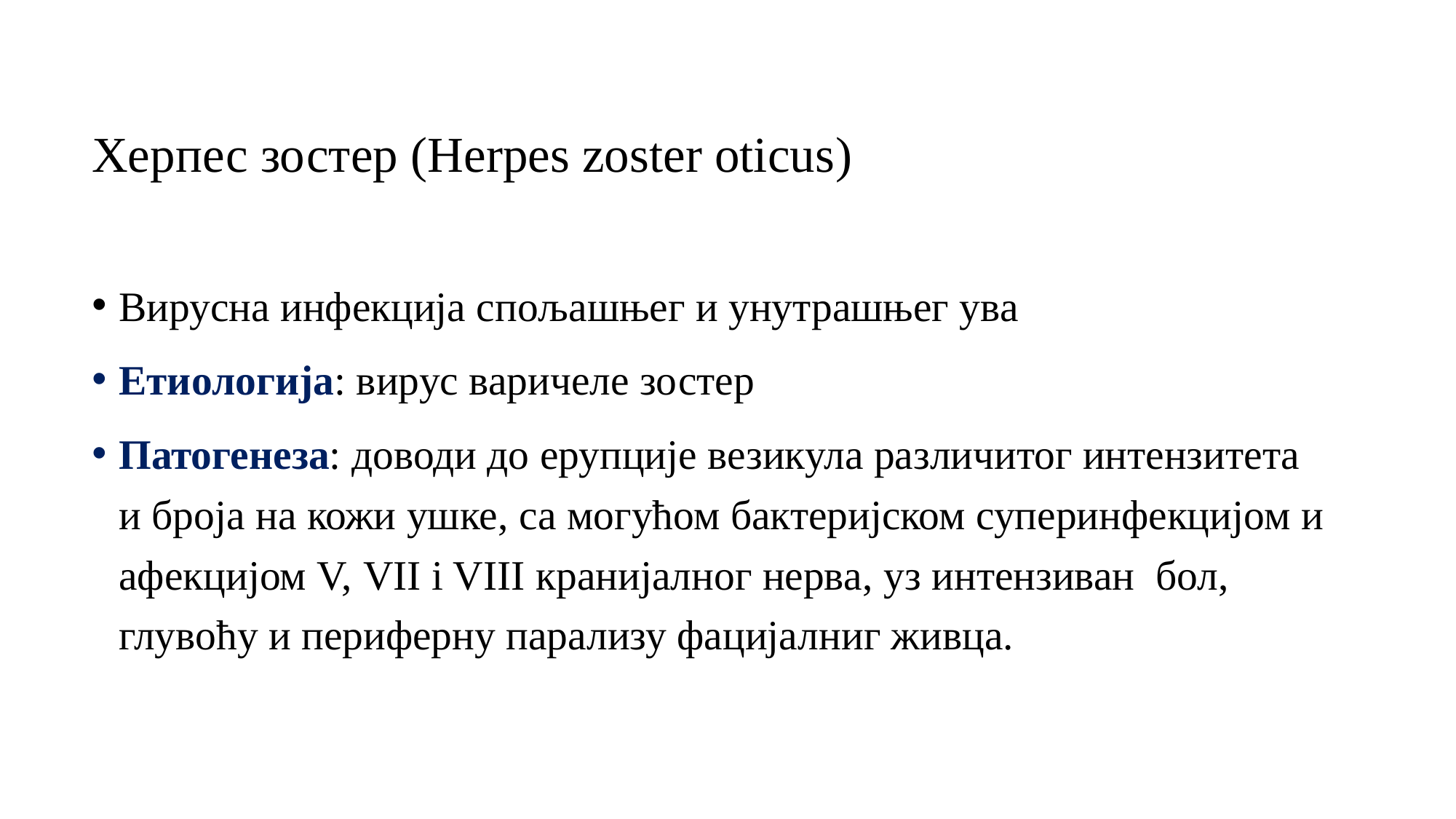

Херпес зостер (Herpes zoster oticus)

Вирусна инфекција спољашњег и унутрашњег ува
Етиологија: вирус варичеле зостер
Патогенеза: доводи до ерупције везикула различитог интензитета и броја на кожи ушке, са могућом бактеријском суперинфекцијом и афекцијом V, VII i VIII кранијалног нерва, уз интензиван  бол, глувоћу и периферну парализу фацијалниг живца.